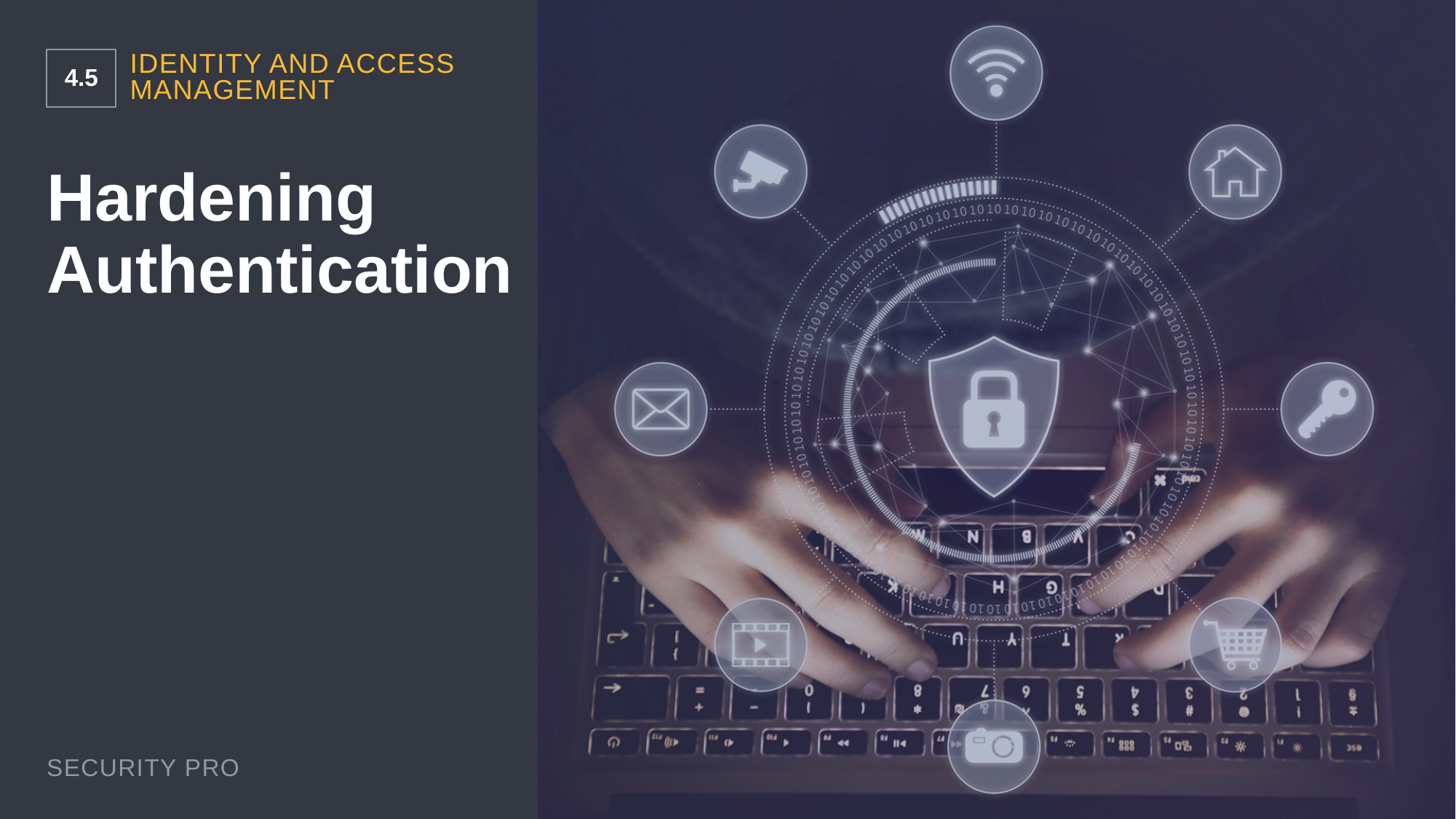

4.5
Identity and Access Management
# Hardening Authentication
Security Pro